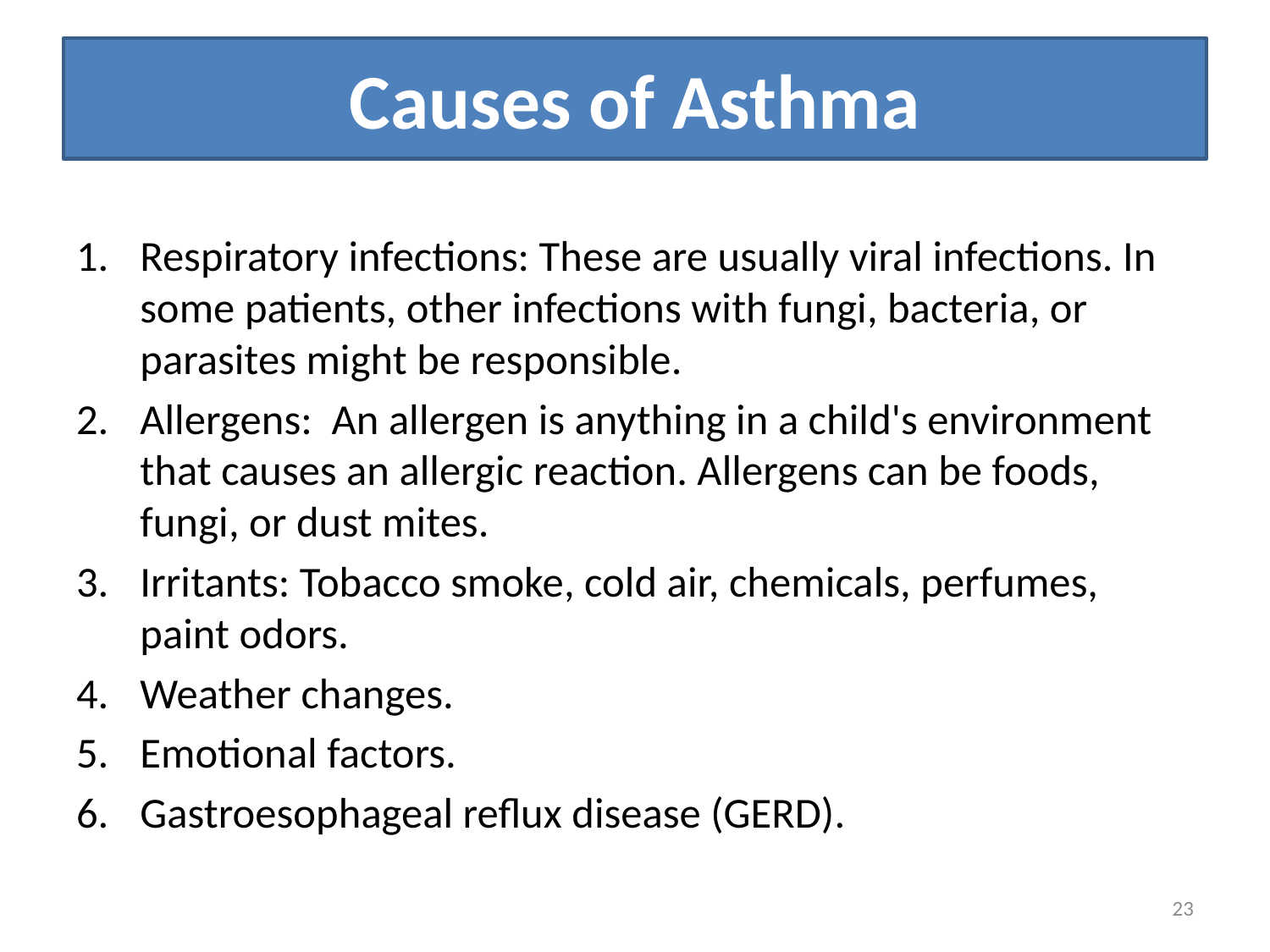

# Causes of Asthma
Respiratory infections: These are usually viral infections. In some patients, other infections with fungi, bacteria, or parasites might be responsible.
Allergens:  An allergen is anything in a child's environment that causes an allergic reaction. Allergens can be foods, fungi, or dust mites.
Irritants: Tobacco smoke, cold air, chemicals, perfumes, paint odors.
Weather changes.
Emotional factors.
Gastroesophageal reflux disease (GERD).
23